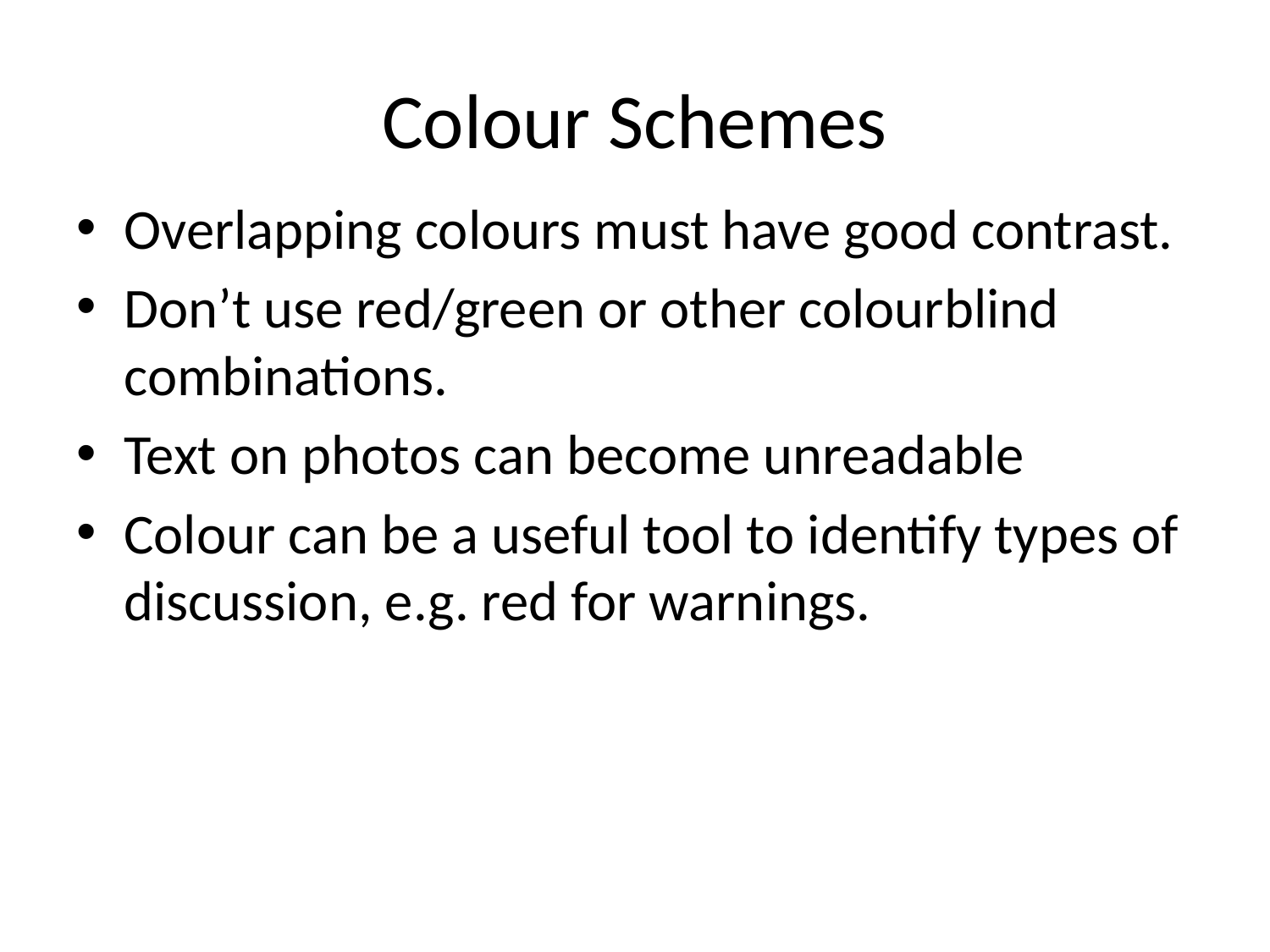

# Colour Schemes
Overlapping colours must have good contrast.
Don’t use red/green or other colourblind combinations.
Text on photos can become unreadable
Colour can be a useful tool to identify types of discussion, e.g. red for warnings.